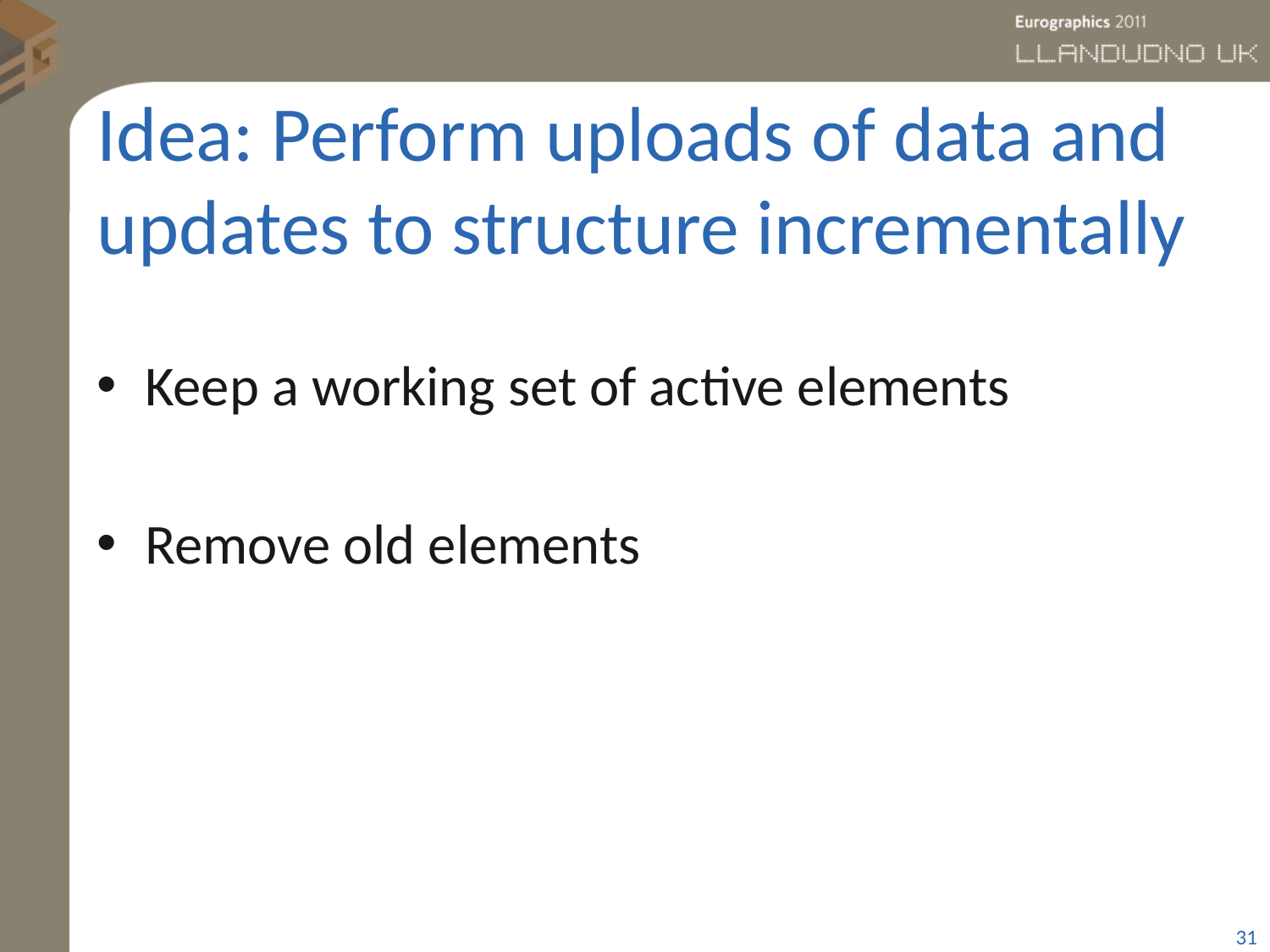

# Idea: Perform uploads of data and updates to structure incrementally

Keep a working set of active elements

Remove old elements

31